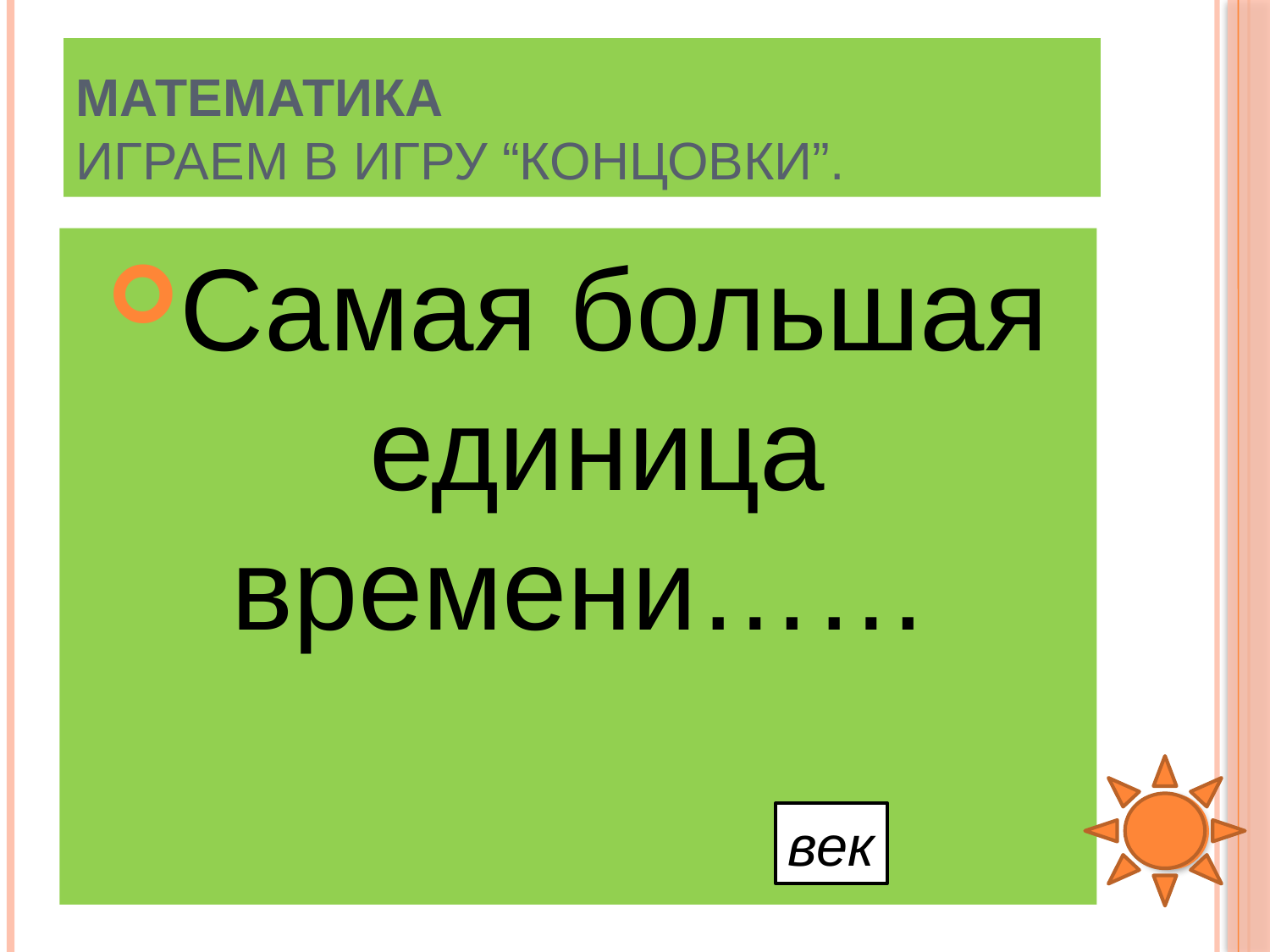

# Математика Играем в игру “Концовки”.
Самая большая единица времени……

век